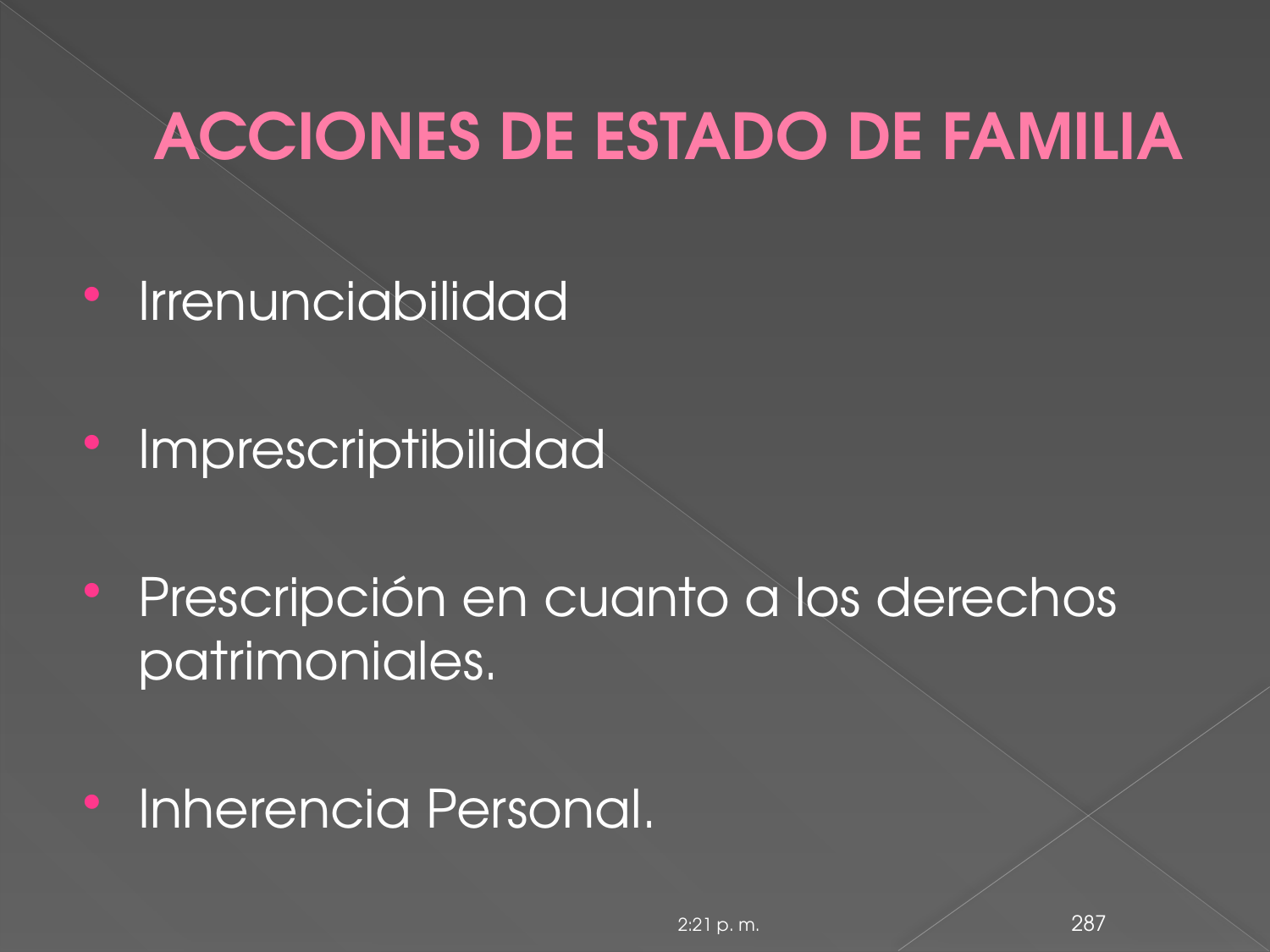

# ACCIONES DE ESTADO DE FAMILIA
Irrenunciabilidad

Imprescriptibilidad

Prescripción en cuanto a los derechos patrimoniales.

Inherencia Personal.

2:21 p. m.
287